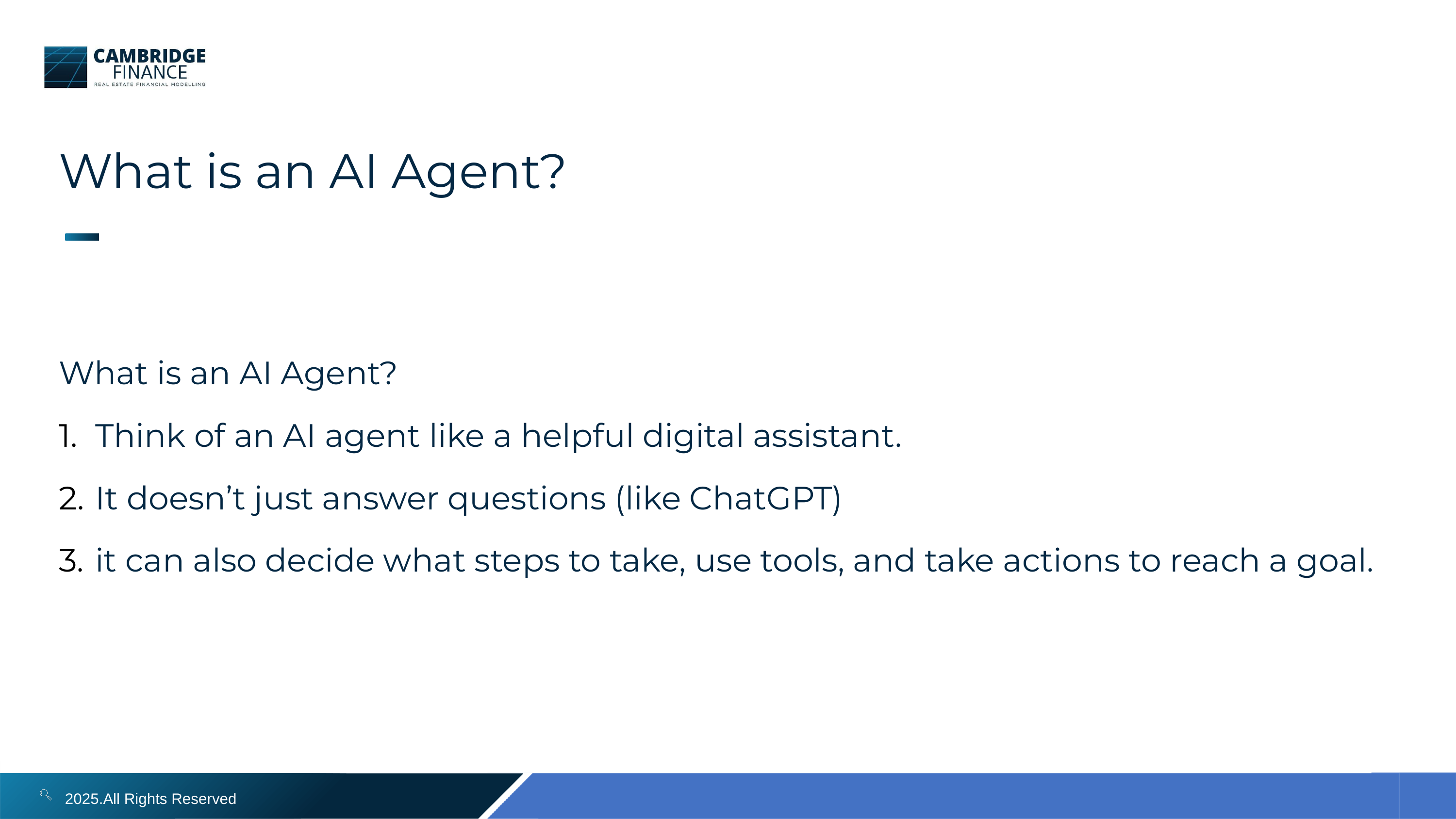

What is an AI Agent?

What is an AI Agent?
Think of an AI agent like a helpful digital assistant.
It doesn’t just answer questions (like ChatGPT)
it can also decide what steps to take, use tools, and take actions to reach a goal.

2025.All Rights Reserved